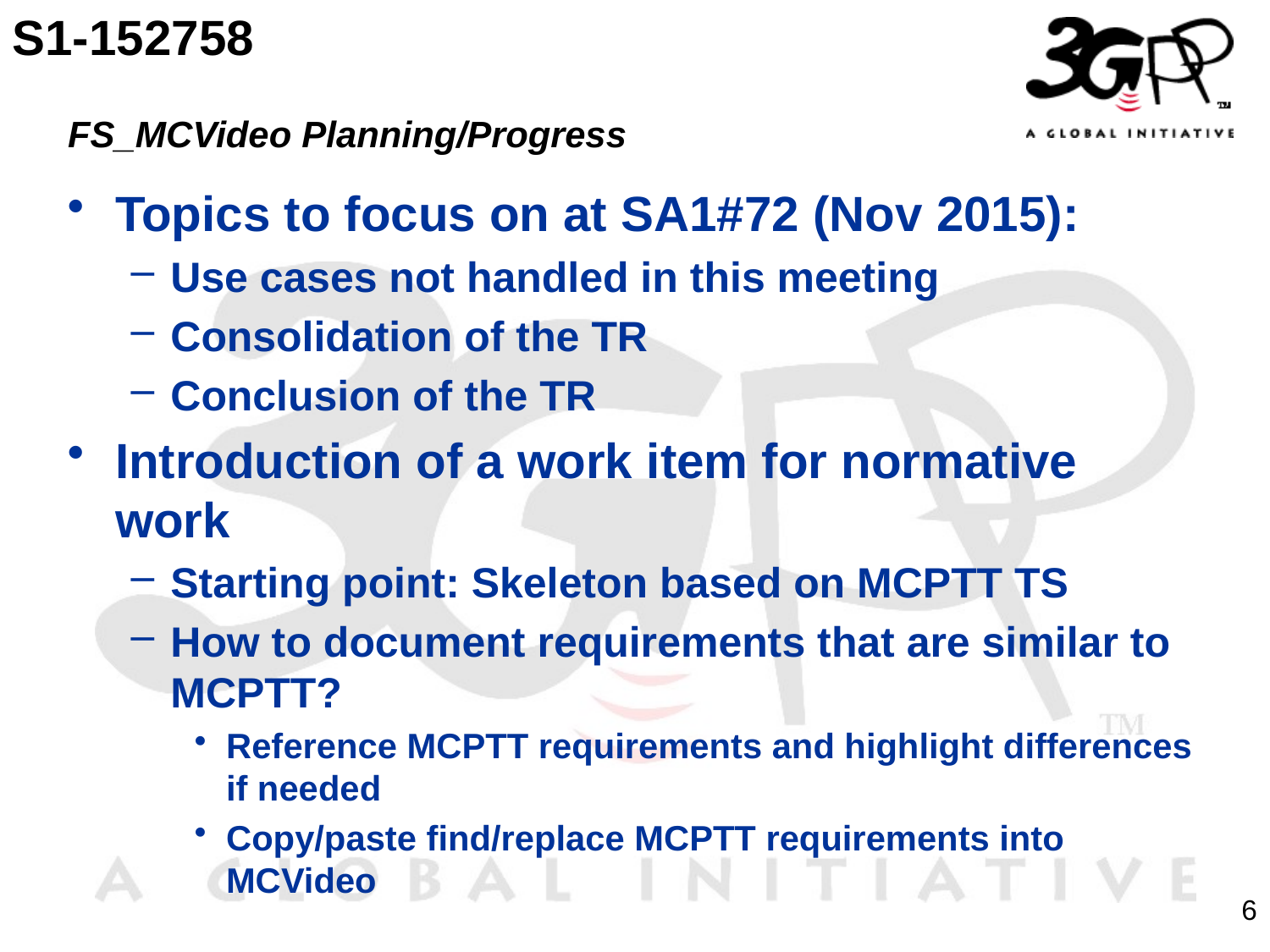

S1-152758
# FS_MCVideo Planning/Progress
Topics to focus on at SA1#72 (Nov 2015):
Use cases not handled in this meeting
Consolidation of the TR
Conclusion of the TR
Introduction of a work item for normative work
Starting point: Skeleton based on MCPTT TS
How to document requirements that are similar to MCPTT?
Reference MCPTT requirements and highlight differences if needed
Copy/paste find/replace MCPTT requirements into MCVideo

6